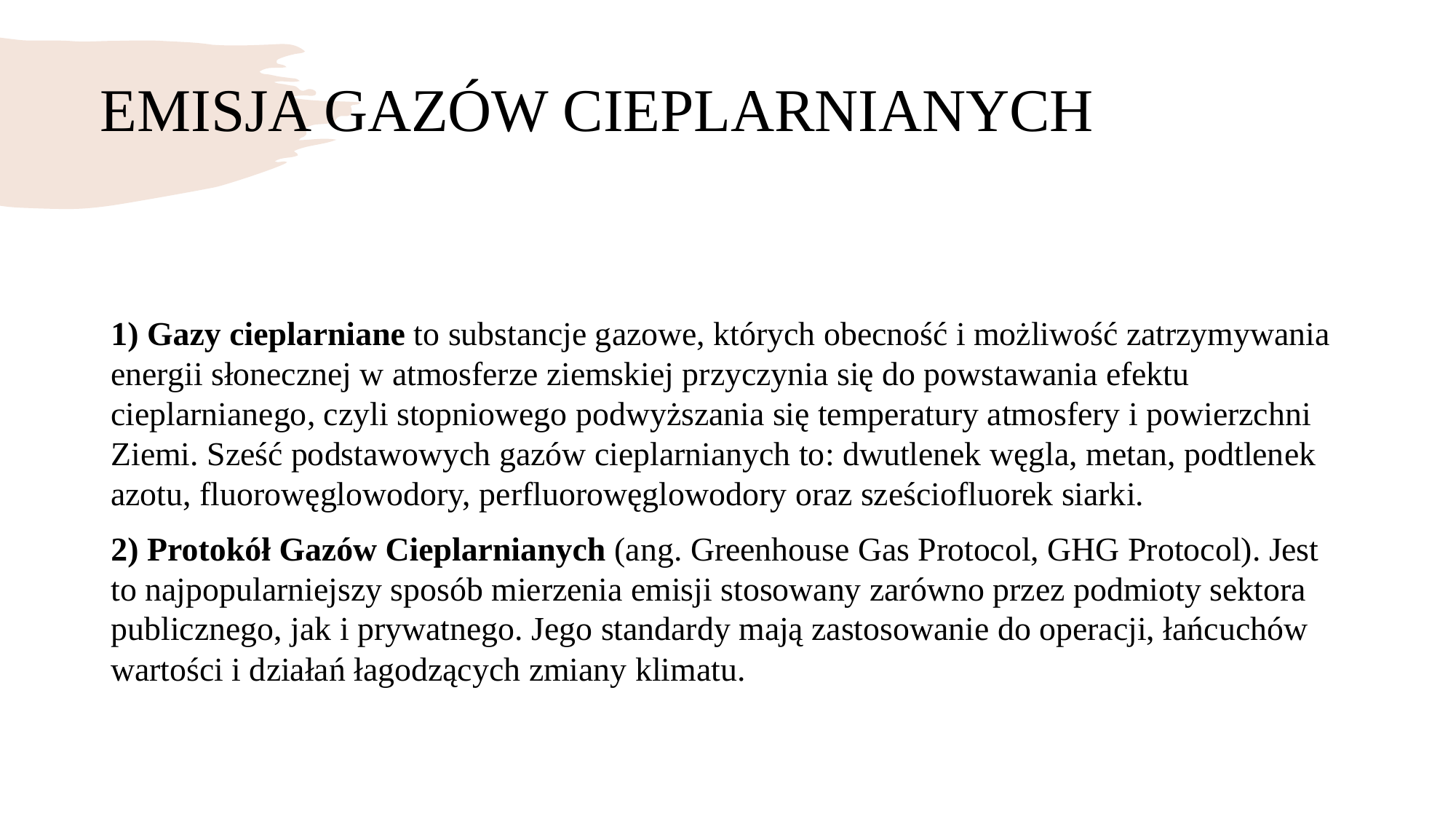

# EMISJA GAZÓW CIEPLARNIANYCH

1) Gazy cieplarniane to substancje gazowe, których obecność i możliwość zatrzymywania energii słonecznej w atmosferze ziemskiej przyczynia się do powstawania efektu cieplarnianego, czyli stopniowego podwyższania się temperatury atmosfery i powierzchni Ziemi. Sześć podstawowych gazów cieplarnianych to: dwutlenek węgla, metan, podtlenek azotu, fluorowęglowodory, perfluorowęglowodory oraz sześciofluorek siarki.
2) Protokół Gazów Cieplarnianych (ang. Greenhouse Gas Protocol, GHG Protocol). Jest to najpopularniejszy sposób mierzenia emisji stosowany zarówno przez podmioty sektora publicznego, jak i prywatnego. Jego standardy mają zastosowanie do operacji, łańcuchów wartości i działań łagodzących zmiany klimatu.